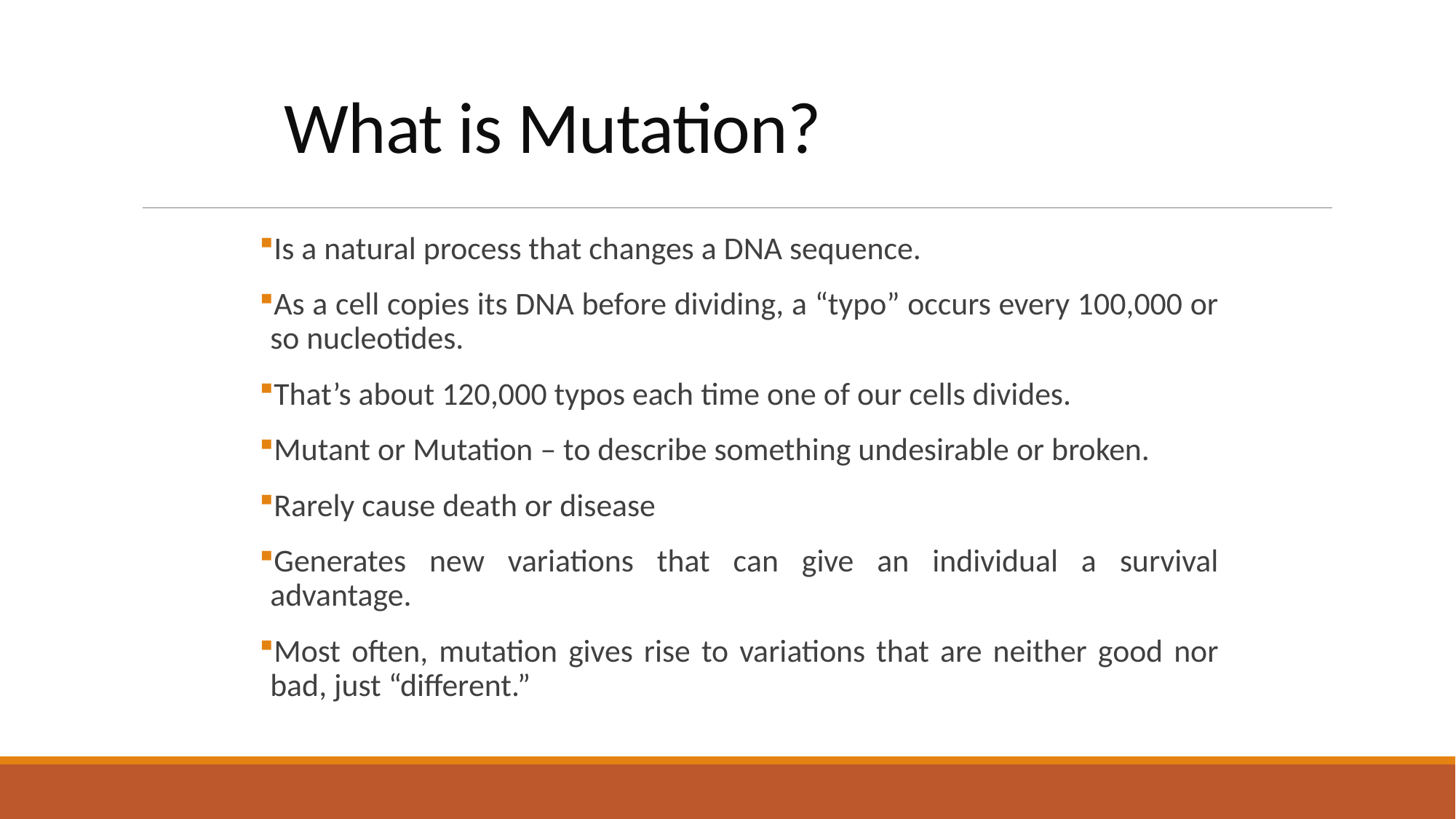

# What is Mutation?
Is a natural process that changes a DNA sequence.
As a cell copies its DNA before dividing, a “typo” occurs every 100,000 or so nucleotides.
That’s about 120,000 typos each time one of our cells divides.
Mutant or Mutation – to describe something undesirable or broken.
Rarely cause death or disease
Generates new variations that can give an individual a survival advantage.
Most often, mutation gives rise to variations that are neither good nor bad, just “different.”